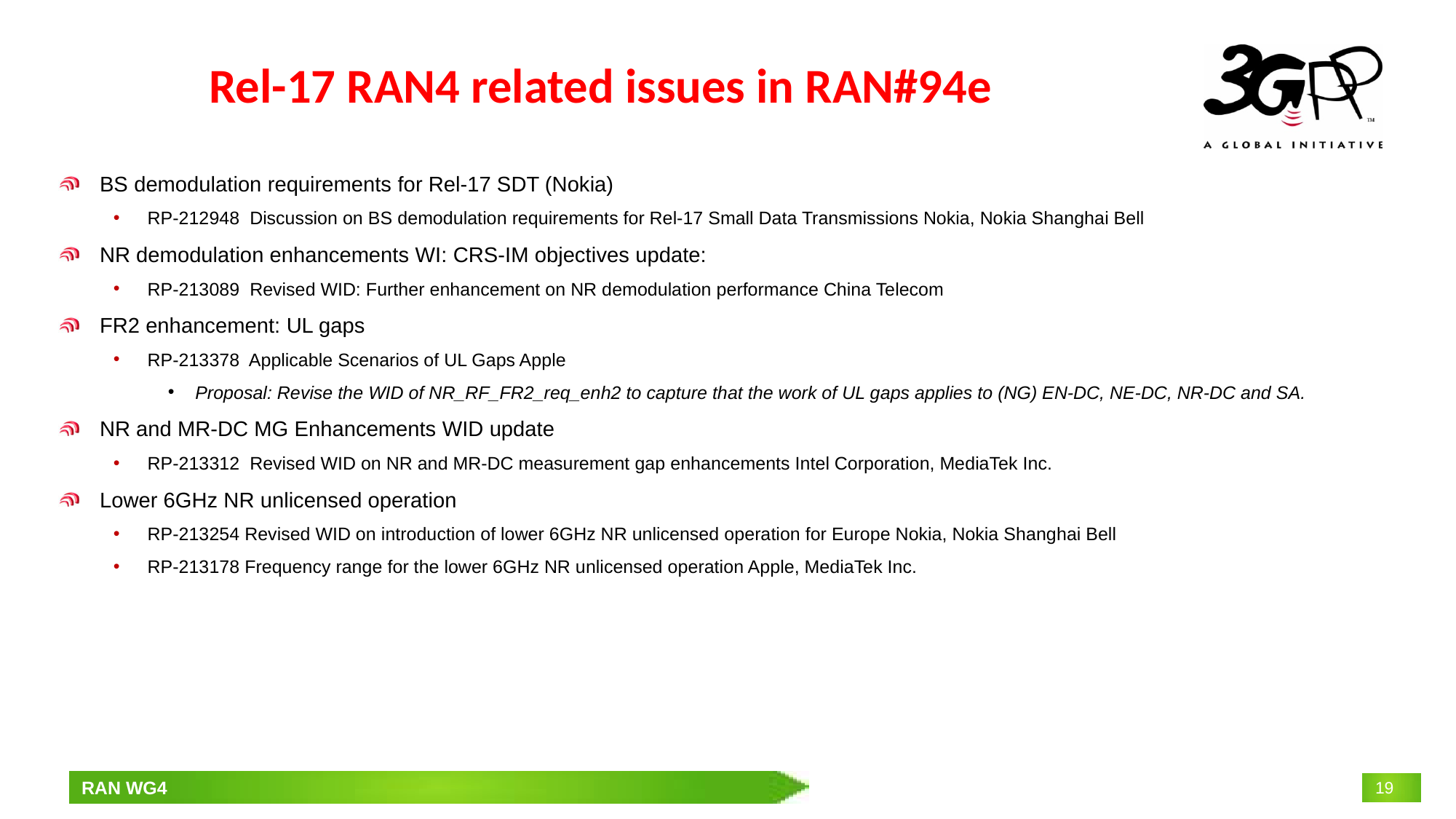

# Rel-17 RAN4 related issues in RAN#94e
BS demodulation requirements for Rel-17 SDT (Nokia)
RP-212948  Discussion on BS demodulation requirements for Rel-17 Small Data Transmissions Nokia, Nokia Shanghai Bell
NR demodulation enhancements WI: CRS-IM objectives update:
RP-213089  Revised WID: Further enhancement on NR demodulation performance China Telecom
FR2 enhancement: UL gaps
RP-213378  Applicable Scenarios of UL Gaps Apple
Proposal: Revise the WID of NR_RF_FR2_req_enh2 to capture that the work of UL gaps applies to (NG) EN-DC, NE-DC, NR-DC and SA.
NR and MR-DC MG Enhancements WID update
RP-213312  Revised WID on NR and MR-DC measurement gap enhancements Intel Corporation, MediaTek Inc.
Lower 6GHz NR unlicensed operation
RP-213254 Revised WID on introduction of lower 6GHz NR unlicensed operation for Europe Nokia, Nokia Shanghai Bell
RP‑213178 Frequency range for the lower 6GHz NR unlicensed operation Apple, MediaTek Inc.